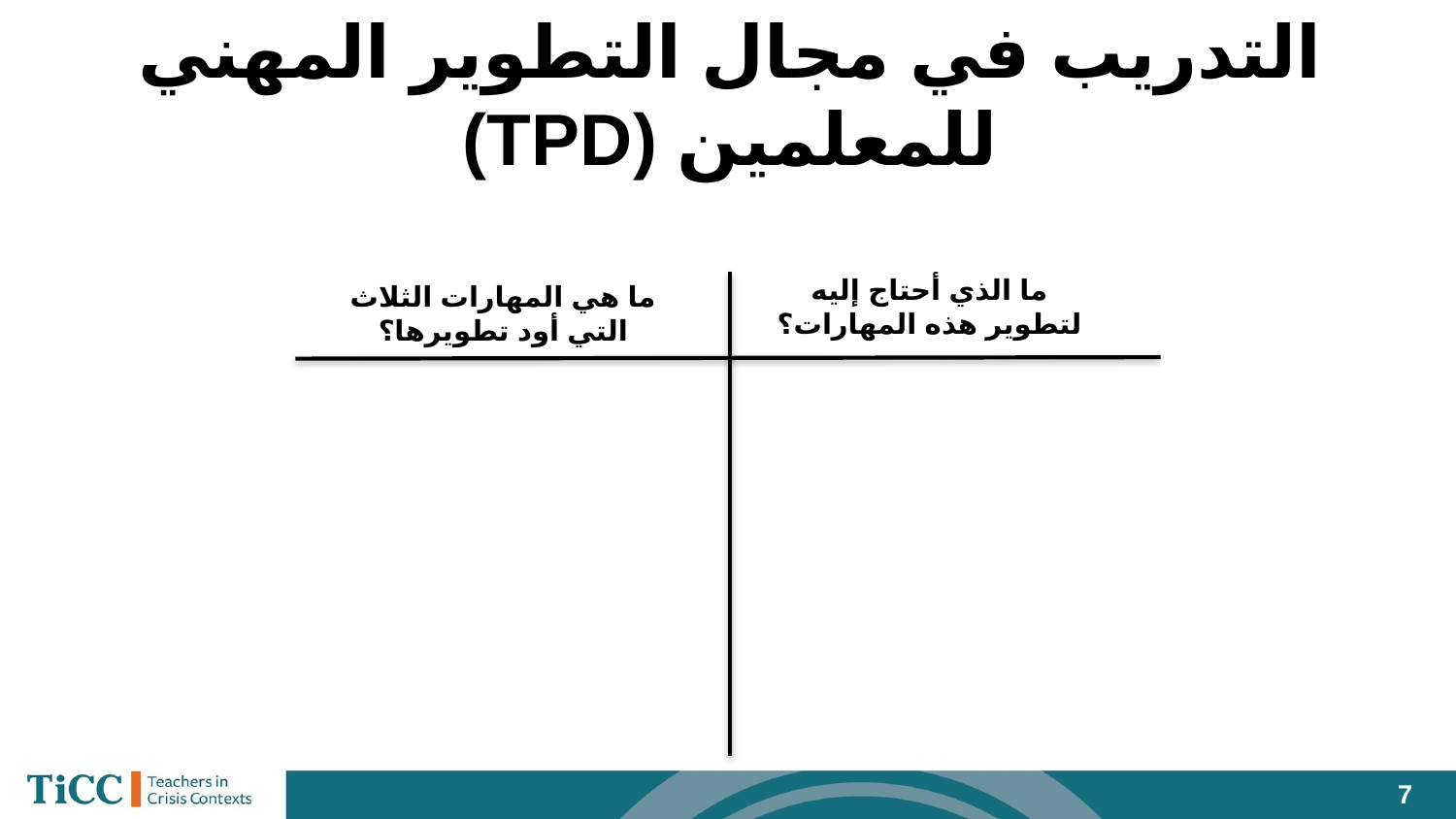

# التدريب في مجال التطوير المهني للمعلمين (TPD)
ما الذي أحتاج إليه لتطوير هذه المهارات؟
ما هي المهارات الثلاث التي أود تطويرها؟
7